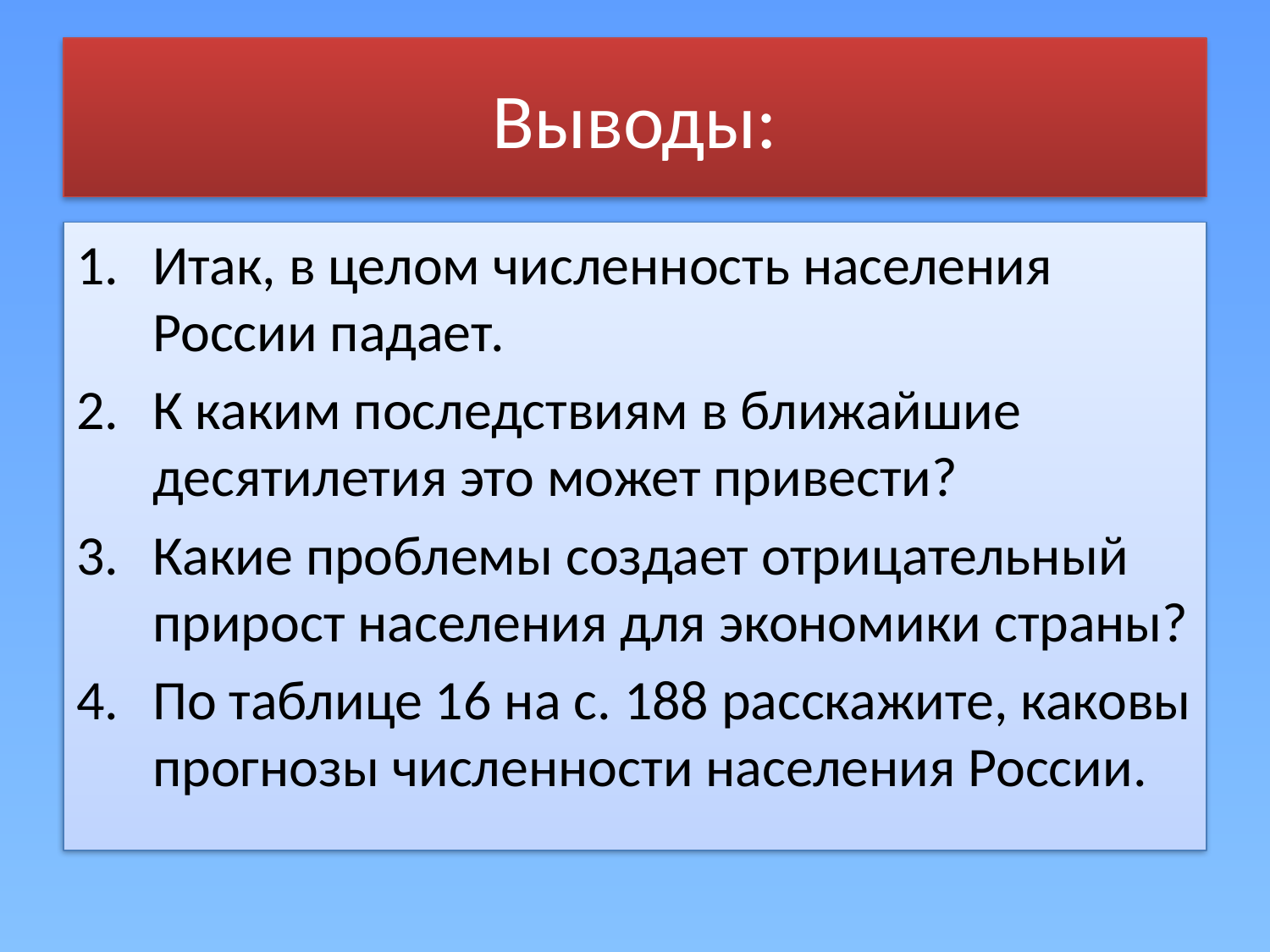

# Выводы:
Итак, в целом численность населения России падает.
К каким последствиям в ближайшие десятилетия это может привести?
Какие проблемы создает отрицательный прирост населения для экономики страны?
По таблице 16 на с. 188 расскажите, каковы прогнозы численности населения России.